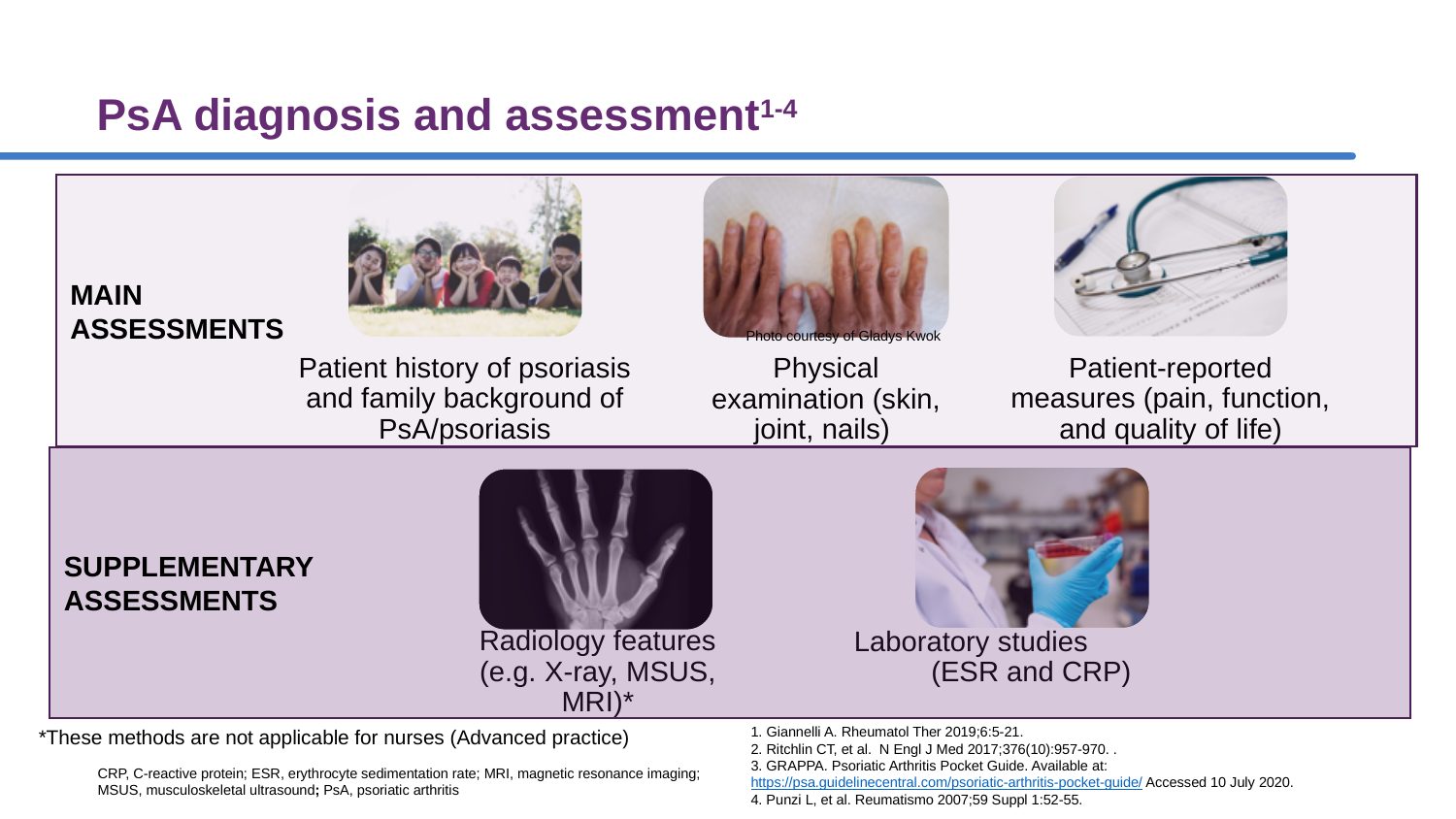

# PsA diagnosis and assessment1-4
MAIN
ASSESSMENTS
Patient history of psoriasis and family background of PsA/psoriasis
Physical examination (skin, joint, nails)
Patient-reported measures (pain, function, and quality of life)
Radiology features (e.g. X-ray, MSUS, MRI)*
Laboratory studies                (ESR and CRP)
Photo courtesy of Gladys Kwok
SUPPLEMENTARY
ASSESSMENTS

1. Giannelli A. Rheumatol Ther 2019;6:5-21.
2. Ritchlin CT, et al.  N Engl J Med 2017;376(10):957-970. .
3. GRAPPA. Psoriatic Arthritis Pocket Guide. Available at:  https://psa.guidelinecentral.com/psoriatic-arthritis-pocket-guide/ Accessed 10 July 2020.
4. Punzi L, et al. Reumatismo 2007;59 Suppl 1:52-55.

*These methods are not applicable for nurses (Advanced practice)
CRP, C-reactive protein; ESR, erythrocyte sedimentation rate; MRI, magnetic resonance imaging; MSUS, musculoskeletal ultrasound; PsA, psoriatic arthritis